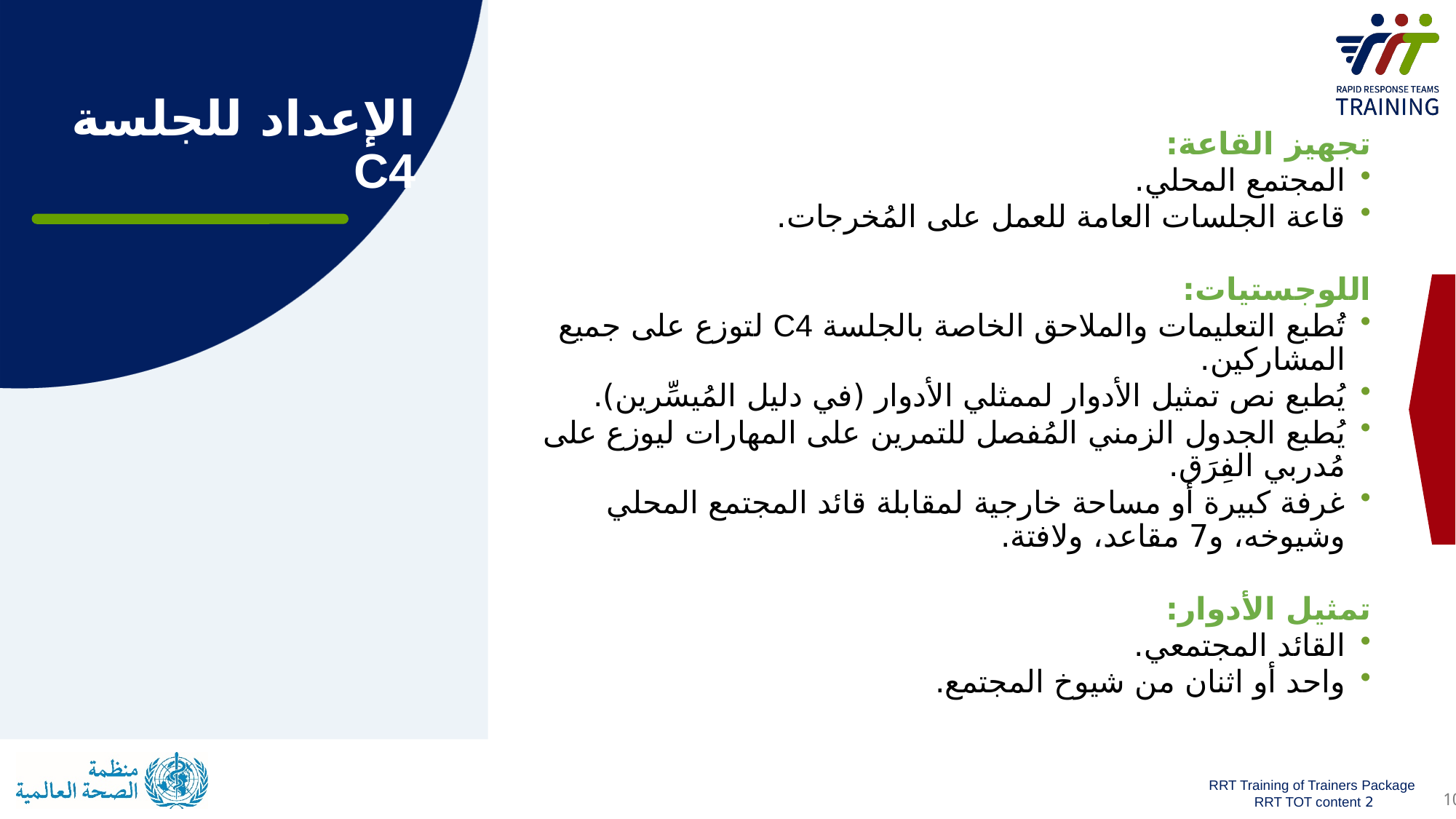

# الإعداد للجلسة C4
تجهيز القاعة:
المجتمع المحلي.
قاعة الجلسات العامة للعمل على المُخرجات.

اللوجستيات:
تُطبع التعليمات والملاحق الخاصة بالجلسة C4 لتوزع على جميع المشاركين.
يُطبع نص تمثيل الأدوار لممثلي الأدوار (في دليل المُيسِّرين).
يُطبع الجدول الزمني المُفصل للتمرين على المهارات ليوزع على مُدربي الفِرَق.
غرفة كبيرة أو مساحة خارجية لمقابلة قائد المجتمع المحلي وشيوخه، و7 مقاعد، ولافتة.

تمثيل الأدوار:
القائد المجتمعي.
واحد أو اثنان من شيوخ المجتمع.